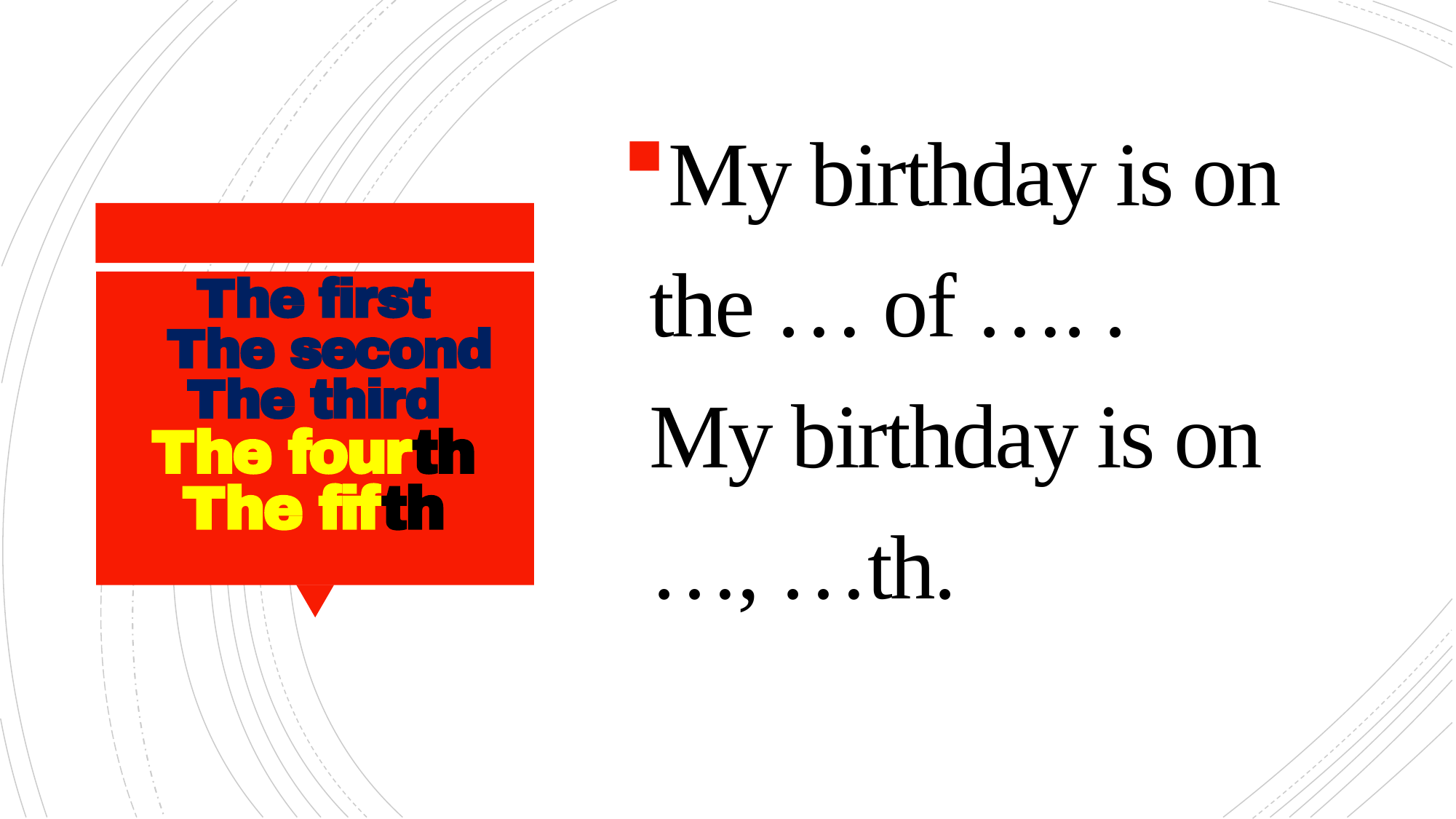

My birthday is on the … of …. .
My birthday is on …, …th.
# The first The second The third The fourth The fifth